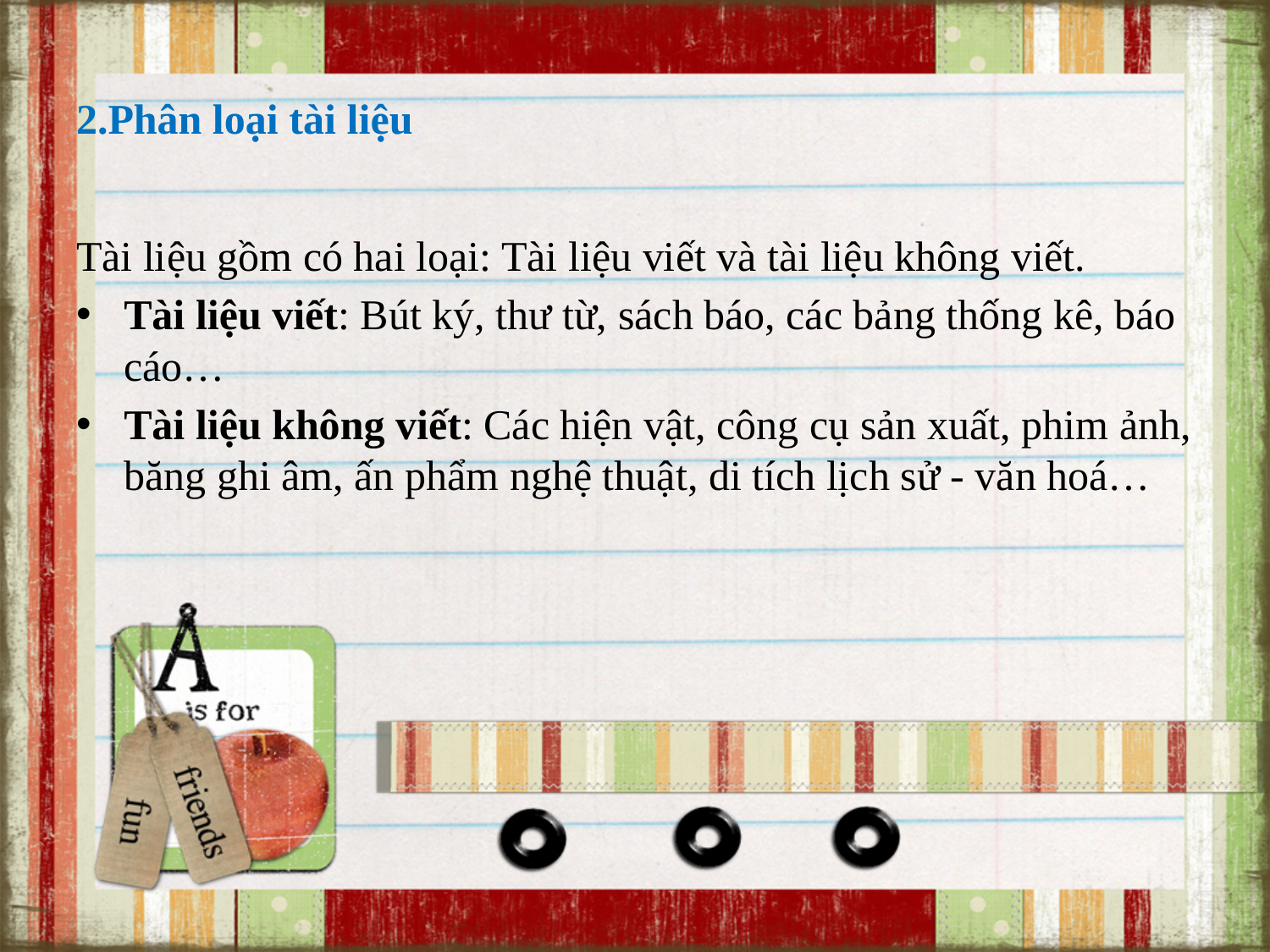

# 2.Phân loại tài liệu
Tài liệu gồm có hai loại: Tài liệu viết và tài liệu không viết.
Tài liệu viết: Bút ký, thư từ, sách báo, các bảng thống kê, báo cáo…
Tài liệu không viết: Các hiện vật, công cụ sản xuất, phim ảnh, băng ghi âm, ấn phẩm nghệ thuật, di tích lịch sử - văn hoá…